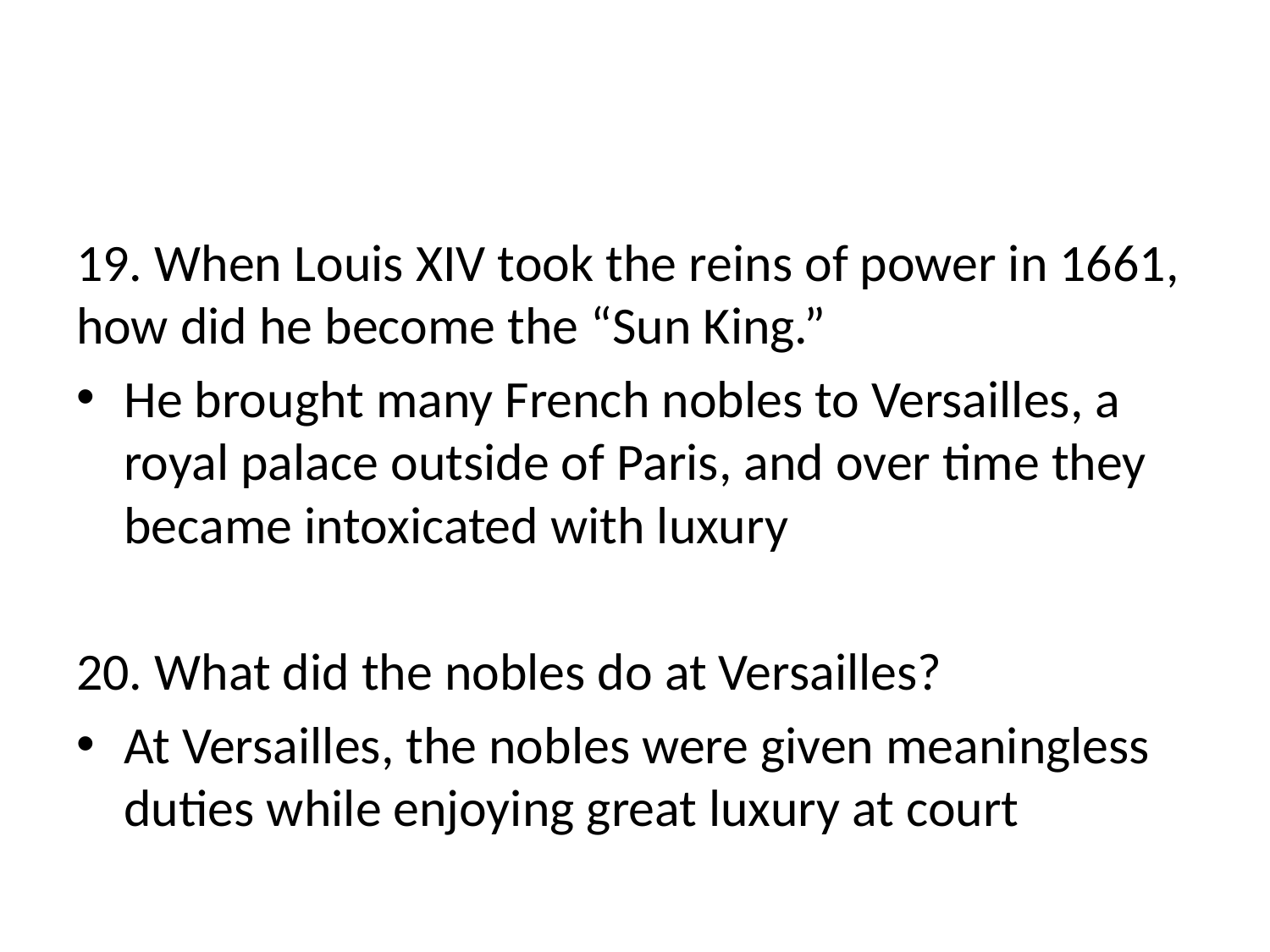

#
19. When Louis XIV took the reins of power in 1661, how did he become the “Sun King.”
He brought many French nobles to Versailles, a royal palace outside of Paris, and over time they became intoxicated with luxury

20. What did the nobles do at Versailles?
At Versailles, the nobles were given meaningless duties while enjoying great luxury at court